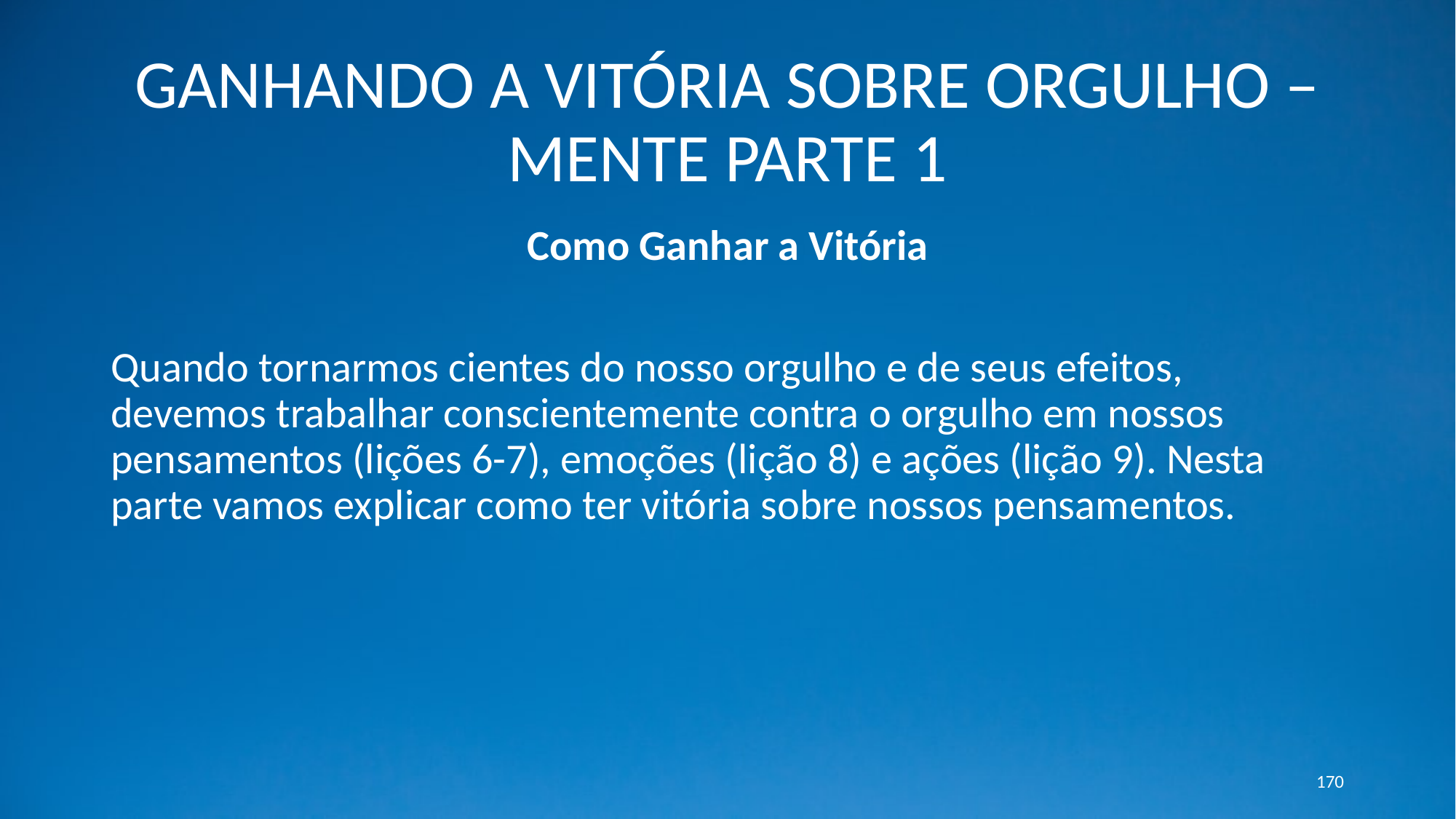

# GANHANDO A VITÓRIA SOBRE ORGULHO – MENTE PARTE 1
Como Ganhar a Vitória

Quando tornarmos cientes do nosso orgulho e de seus efeitos, devemos trabalhar conscientemente contra o orgulho em nossos pensamentos (lições 6-7), emoções (lição 8) e ações (lição 9). Nesta parte vamos explicar como ter vitória sobre nossos pensamentos.

170